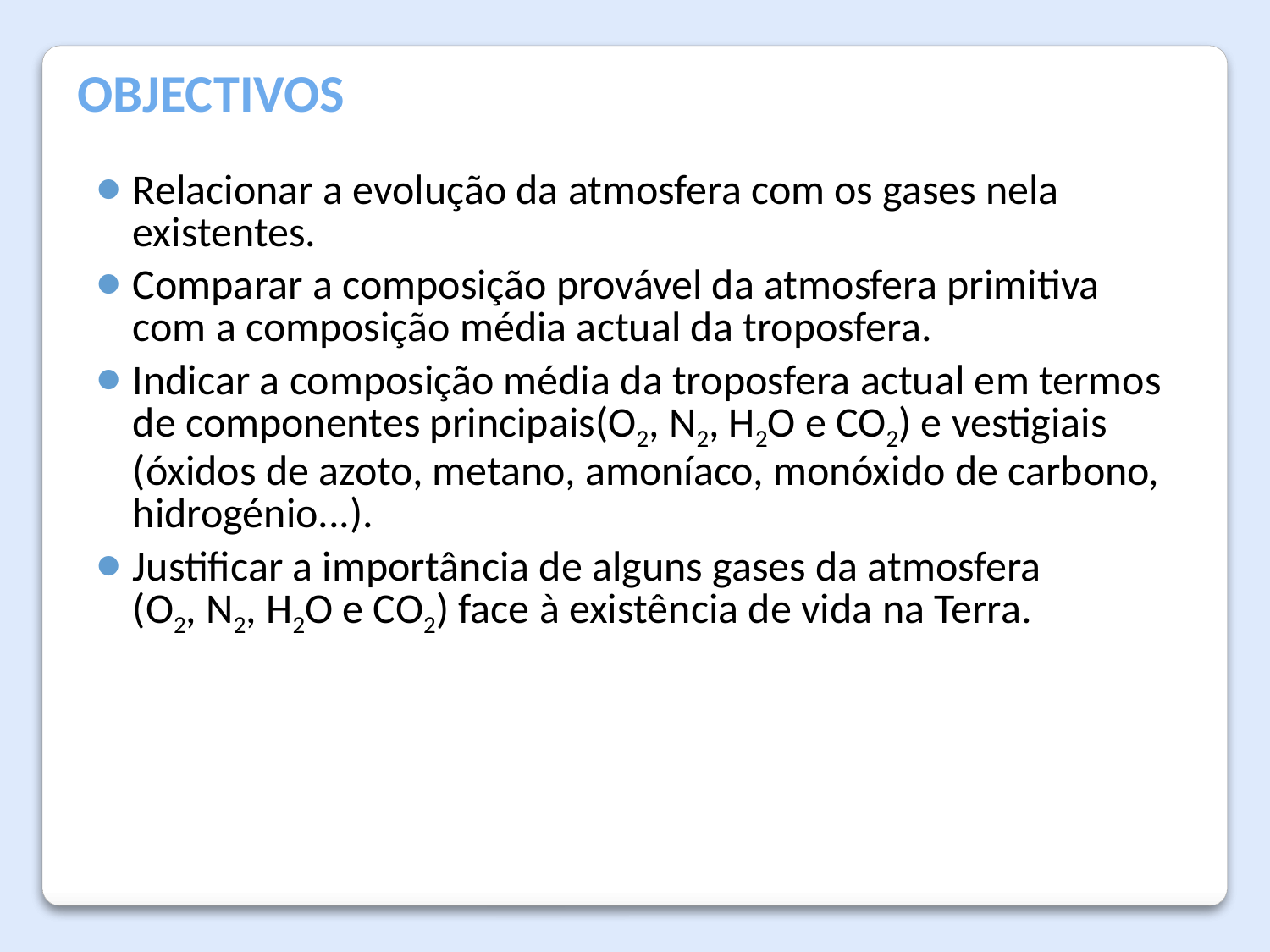

Objectivos
Relacionar a evolução da atmosfera com os gases nela existentes.
Comparar a composição provável da atmosfera primitiva
com a composição média actual da troposfera.
Indicar a composição média da troposfera actual em termos de componentes principais(O2, N2, H2O e CO2) e vestigiais (óxidos de azoto, metano, amoníaco, monóxido de carbono, hidrogénio...).
Justificar a importância de alguns gases da atmosfera
(O2, N2, H2O e CO2) face à existência de vida na Terra.